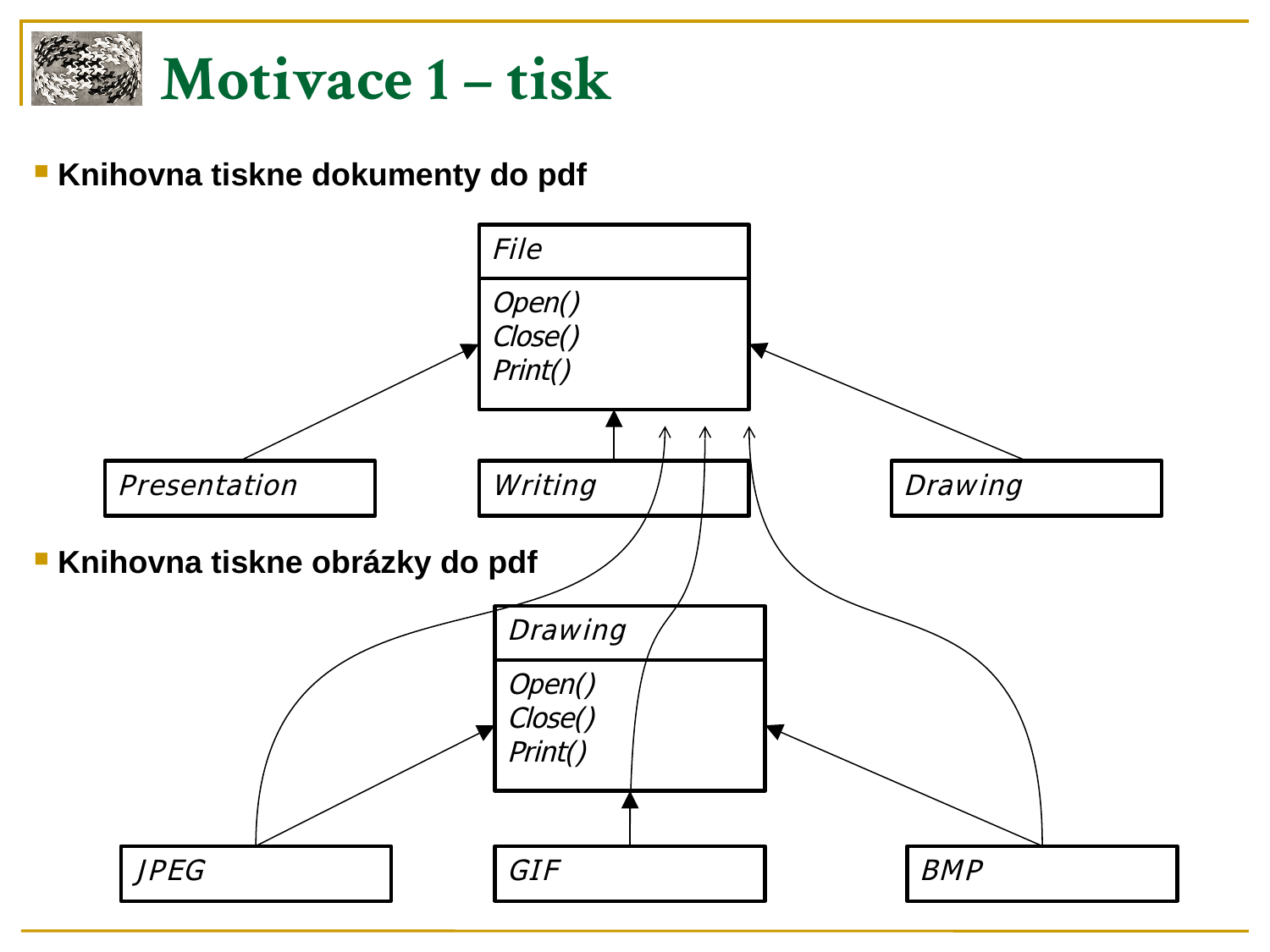

Motivace 1 – tisk
Knihovna tiskne dokumenty do pdf
File
Open()
Close()
Print()
Presentation
Writing
Drawing
Knihovna tiskne obrázky do pdf
Drawing
Open()
Close()
Print()
JPEG
GIF
BMP